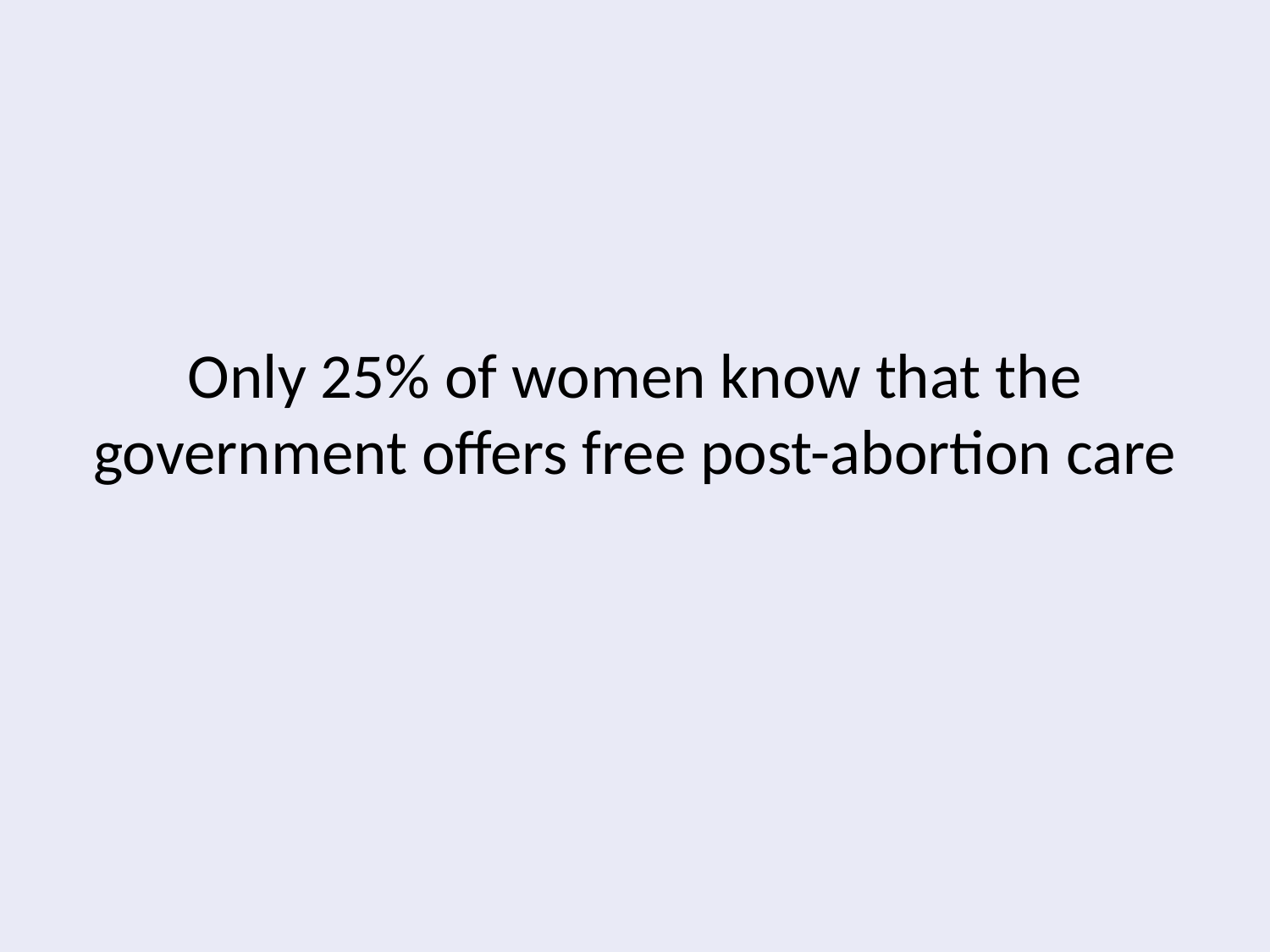

Only 25% of women know that the government offers free post-abortion care